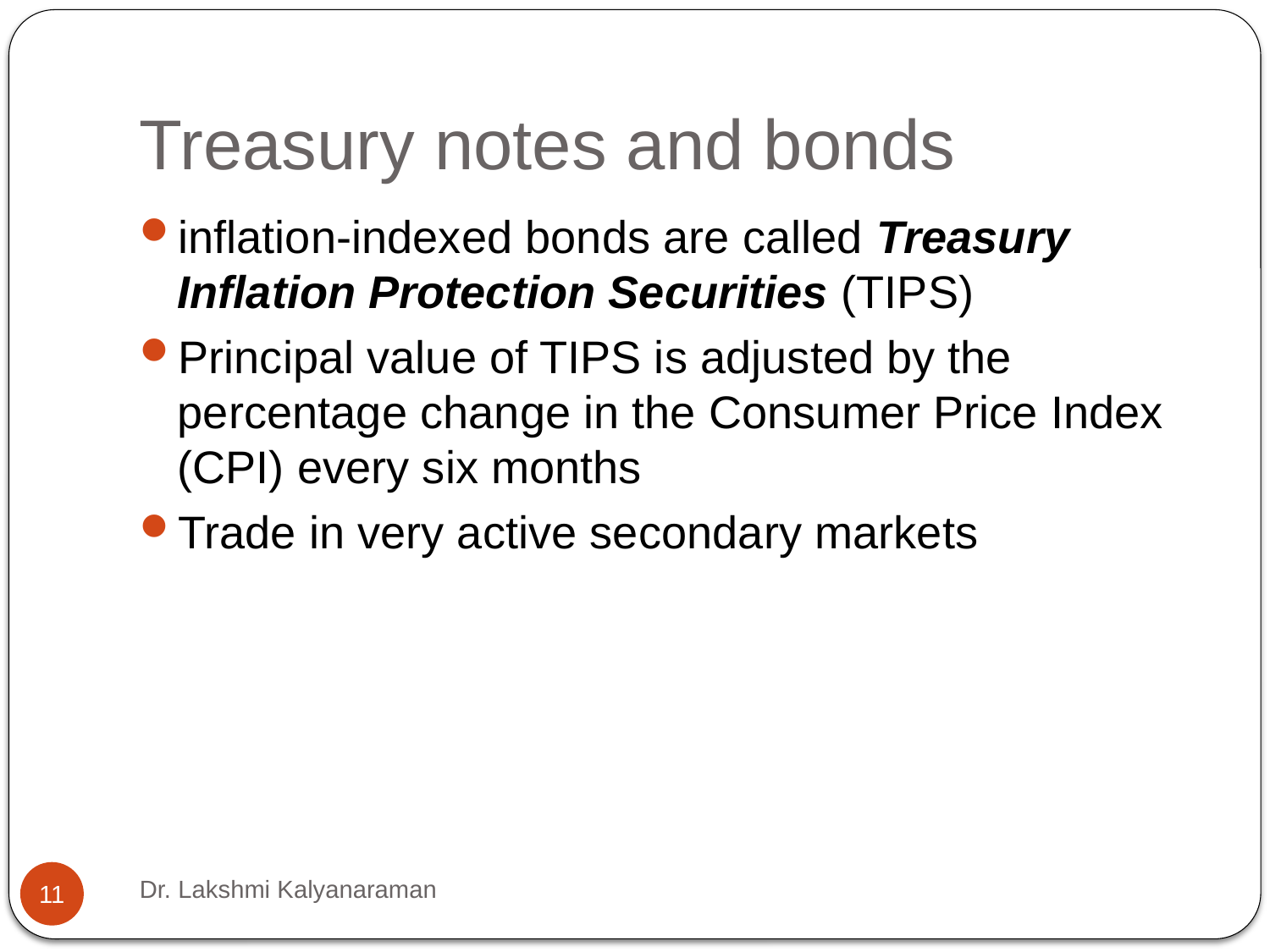

# Treasury notes and bonds
inflation-indexed bonds are called Treasury Inflation Protection Securities (TIPS)
Principal value of TIPS is adjusted by the percentage change in the Consumer Price Index (CPI) every six months
Trade in very active secondary markets

Dr. Lakshmi Kalyanaraman
11